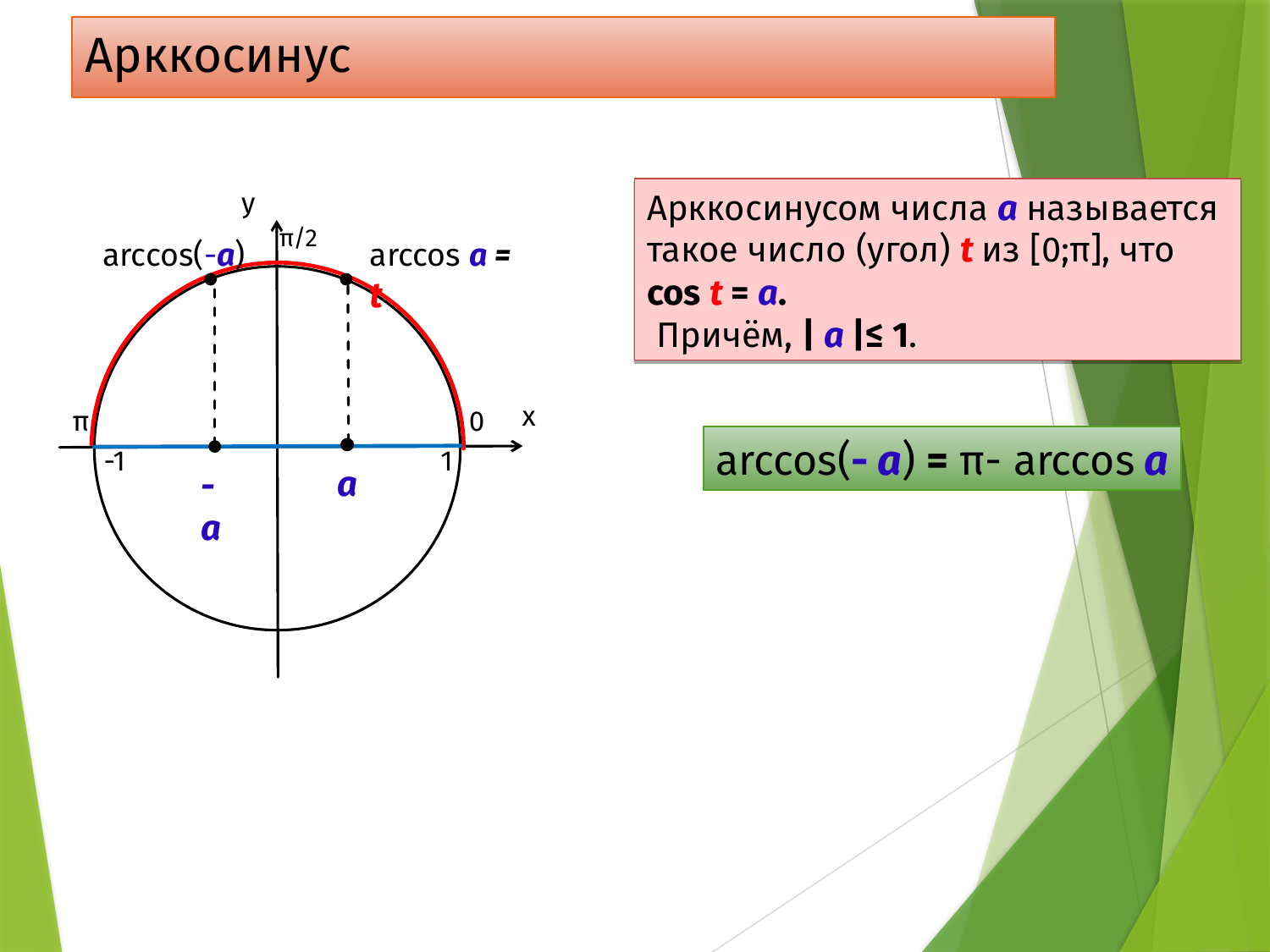

Арккосинус
у
π/2

х

Арккосинусом числа а называется
такое число (угол) t из [0;π], что
cos t = а.
 Причём, | а |≤ 1.
arccos а = t

arccos(-а)

π
0
arccos(- а) = π- arccos а
-1
1

а

-а